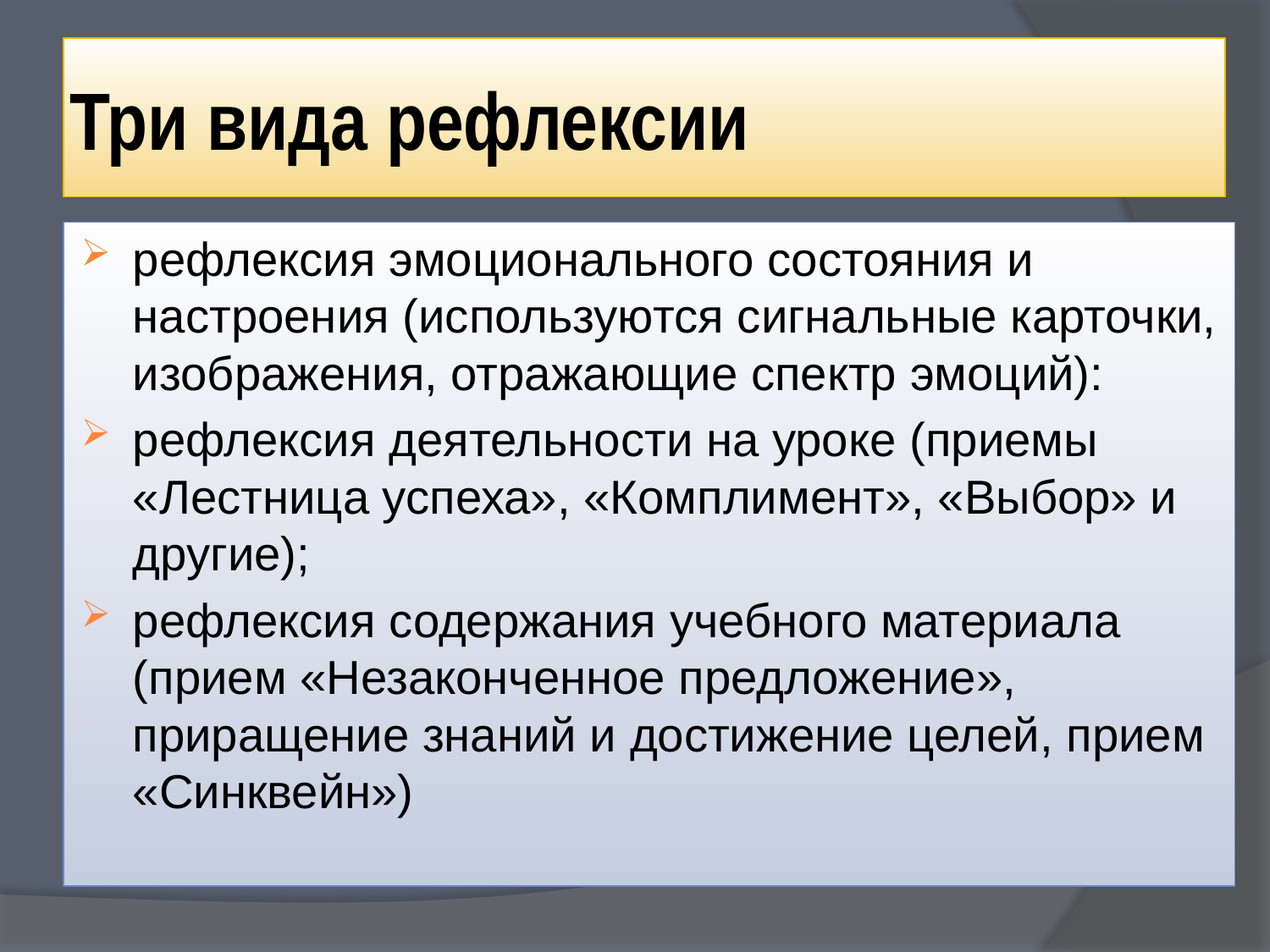

# Три вида рефлексии
рефлексия эмоционального состояния и настроения (используются сигнальные карточки, изображения, отражающие спектр эмоций):
рефлексия деятельности на уроке (приемы «Лестница успеха», «Комплимент», «Выбор» и другие);
рефлексия содержания учебного материала (прием «Незаконченное предложение», приращение знаний и достижение целей, прием  «Синквейн»)